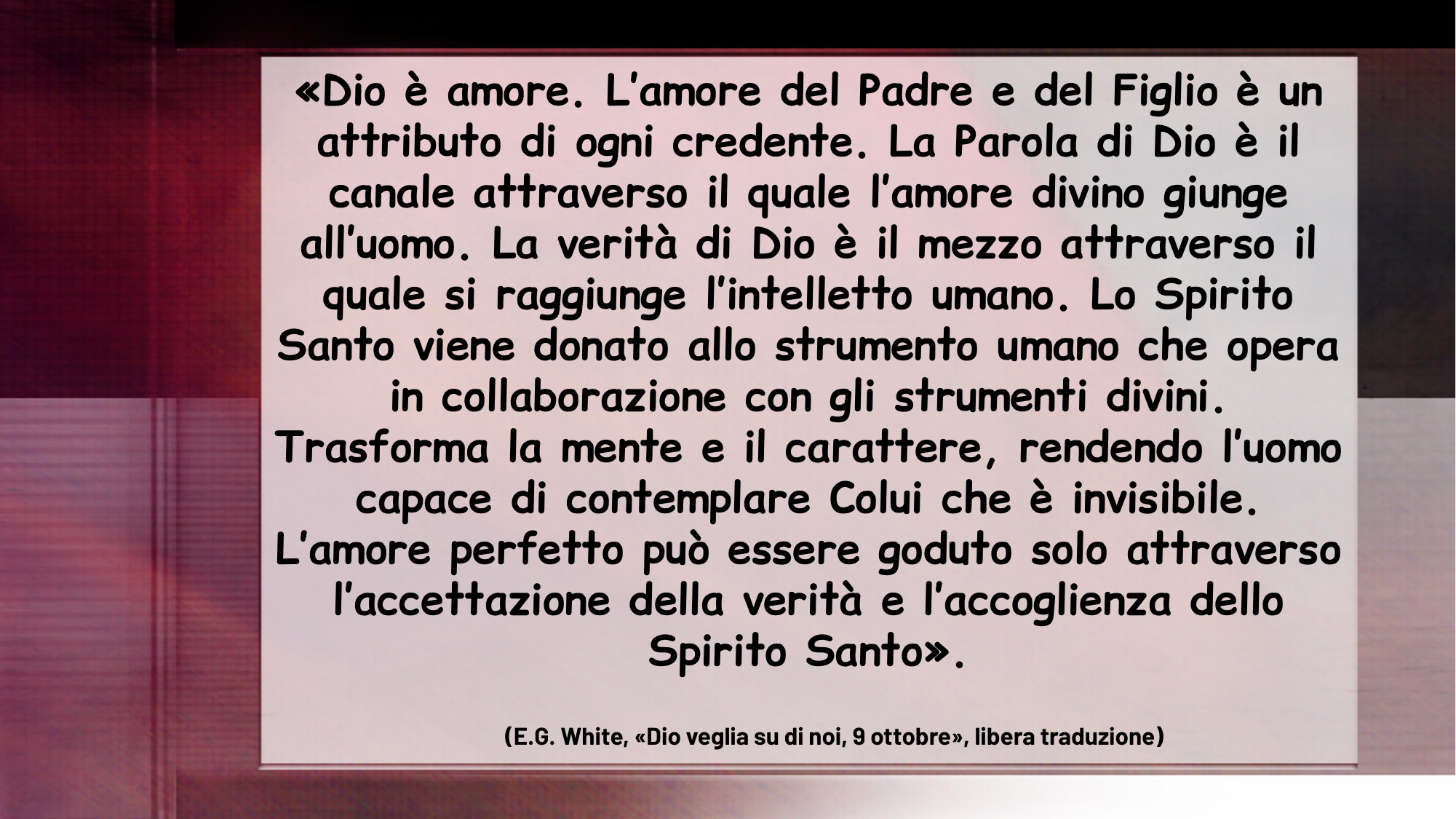

«Dio è amore. L’amore del Padre e del Figlio è un attributo di ogni credente. La Parola di Dio è il canale attraverso il quale l’amore divino giunge all’uomo. La verità di Dio è il mezzo attraverso il quale si raggiunge l’intelletto umano. Lo Spirito Santo viene donato allo strumento umano che opera in collaborazione con gli strumenti divini. Trasforma la mente e il carattere, rendendo l’uomo capace di contemplare Colui che è invisibile. L’amore perfetto può essere goduto solo attraverso l’accettazione della verità e l’accoglienza dello Spirito Santo».
(E.G. White, «Dio veglia su di noi, 9 ottobre», libera traduzione)